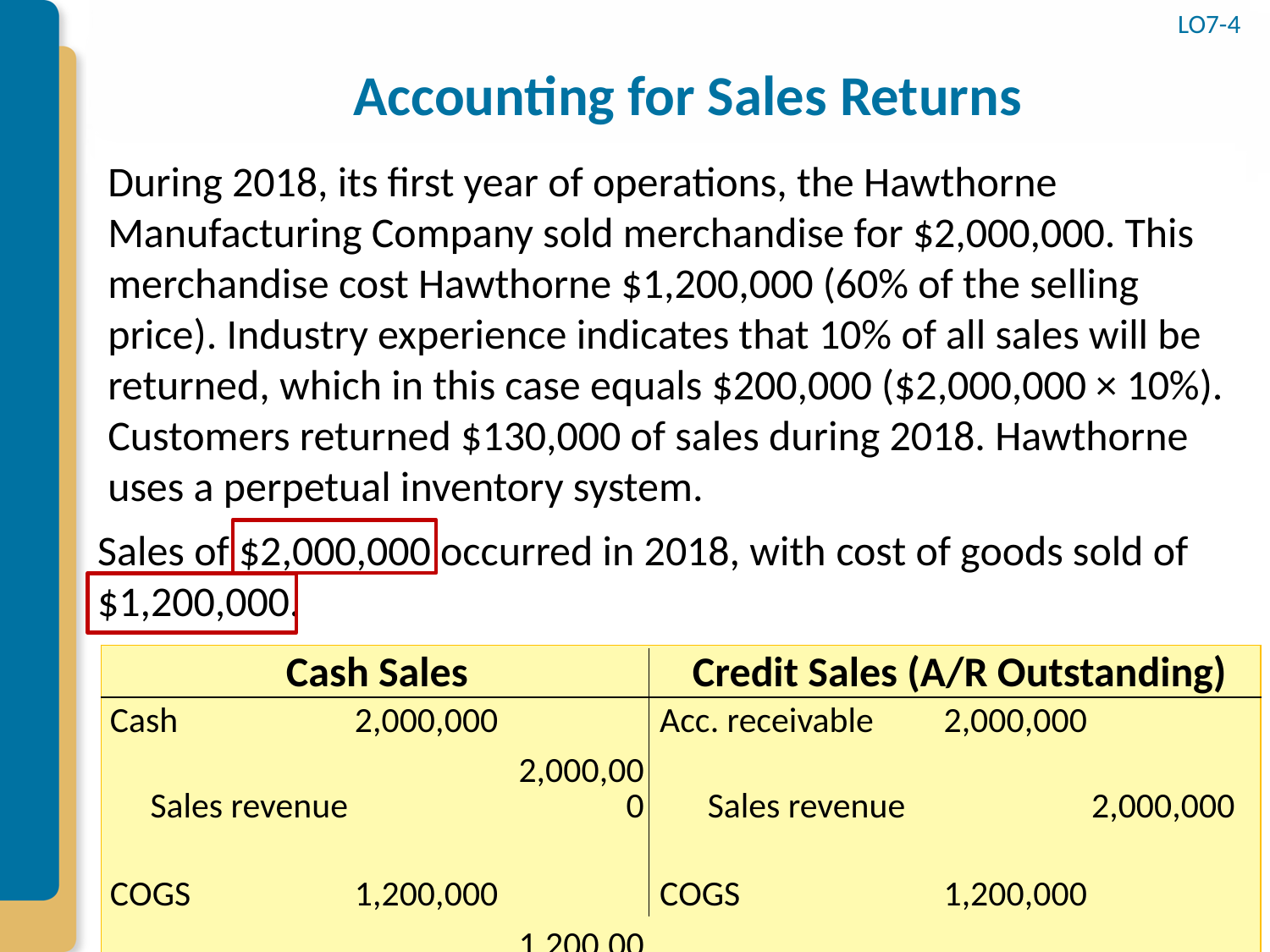

# Accounting for Sales Returns
LO7-4
During 2018, its first year of operations, the Hawthorne Manufacturing Company sold merchandise for $2,000,000. This merchandise cost Hawthorne $1,200,000 (60% of the selling price). Industry experience indicates that 10% of all sales will be returned, which in this case equals $200,000 ($2,000,000 × 10%). Customers returned $130,000 of sales during 2018. Hawthorne uses a perpetual inventory system.
Sales of $2,000,000 occurred in 2018, with cost of goods sold of  $1,200,000.

|  | Cash Sales |  |  |  | Credit Sales (A/R Outstanding) |  |  |  |
| --- | --- | --- | --- | --- | --- | --- | --- | --- |
|  | Cash | 2,000,000 |  |  | Acc. receivable | 2,000,000 |  |  |
|  | Sales revenue |  | 2,000,000 |  | Sales revenue |  | 2,000,000 |  |
|  |  |  |  |  |  |  |  |  |
|  | COGS | 1,200,000 |  |  | COGS | 1,200,000 |  |  |
|  | Inventory |  | 1,200,000 |  | Inventory |  | 1,200,000 |  |